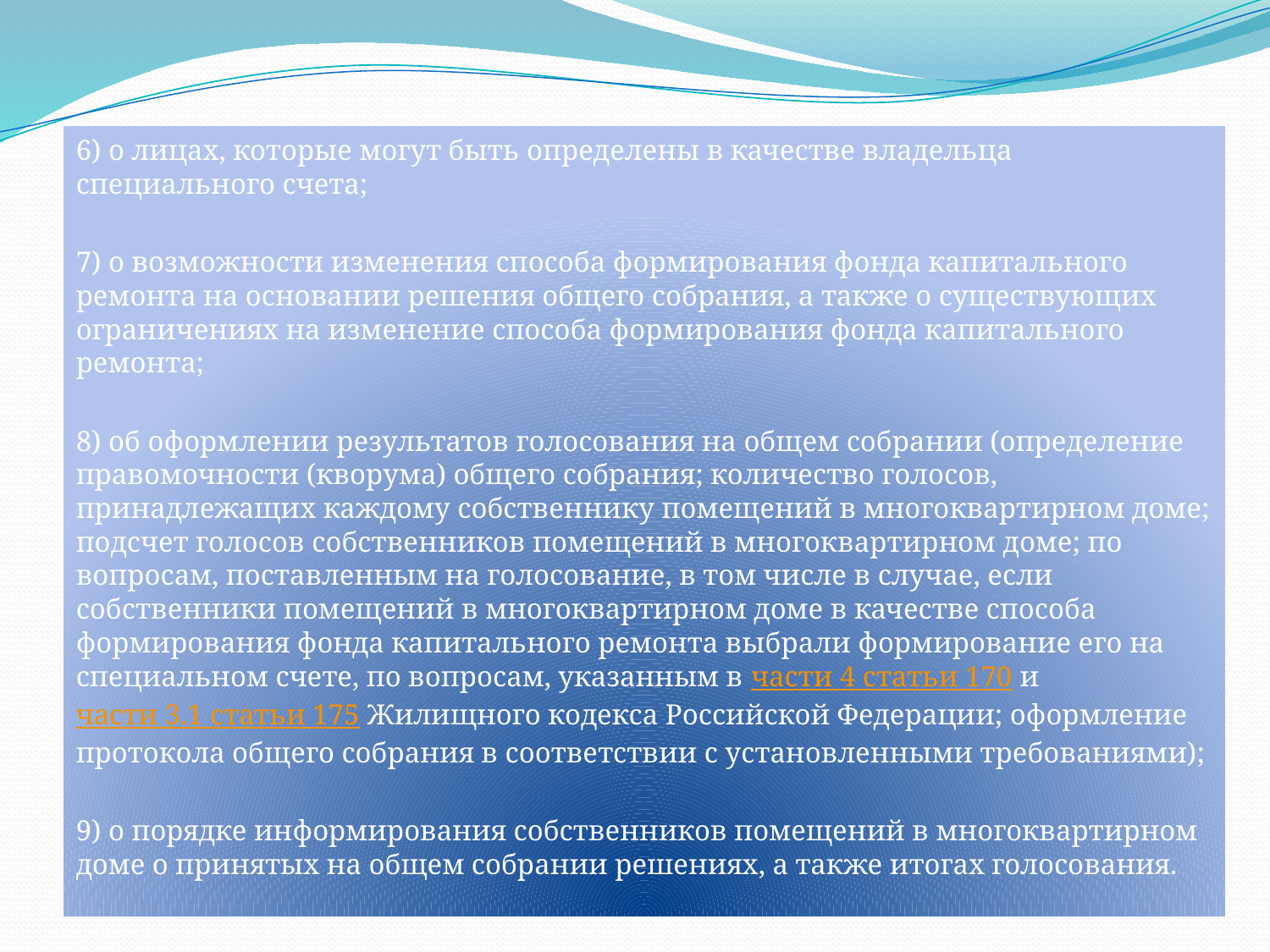

6) о лицах, которые могут быть определены в качестве владельца специального счета;

7) о возможности изменения способа формирования фонда капитального ремонта на основании решения общего собрания, а также о существующих ограничениях на изменение способа формирования фонда капитального ремонта;

8) об оформлении результатов голосования на общем собрании (определение правомочности (кворума) общего собрания; количество голосов, принадлежащих каждому собственнику помещений в многоквартирном доме; подсчет голосов собственников помещений в многоквартирном доме; по вопросам, поставленным на голосование, в том числе в случае, если собственники помещений в многоквартирном доме в качестве способа формирования фонда капитального ремонта выбрали формирование его на специальном счете, по вопросам, указанным в части 4 статьи 170 и части 3.1 статьи 175 Жилищного кодекса Российской Федерации; оформление протокола общего собрания в соответствии с установленными требованиями);

9) о порядке информирования собственников помещений в многоквартирном доме о принятых на общем собрании решениях, а также итогах голосования.